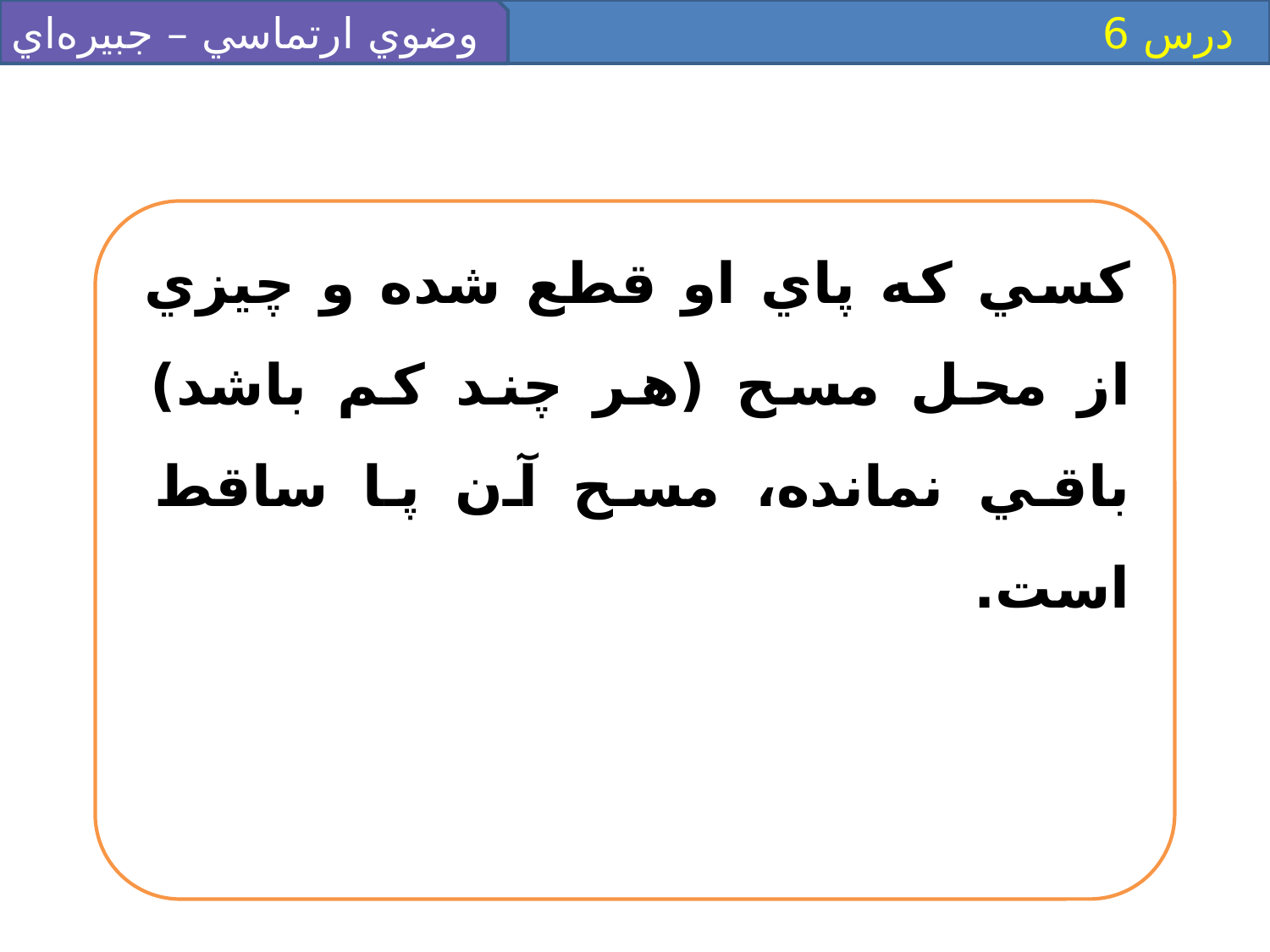

وضوي ارتماسي – جبيره‌اي
 درس 6

کسي که پاي او قطع شده و چيزي از محل مسح (هر چند کم باشد) باقي نمانده، مسح آن پا ساقط است.